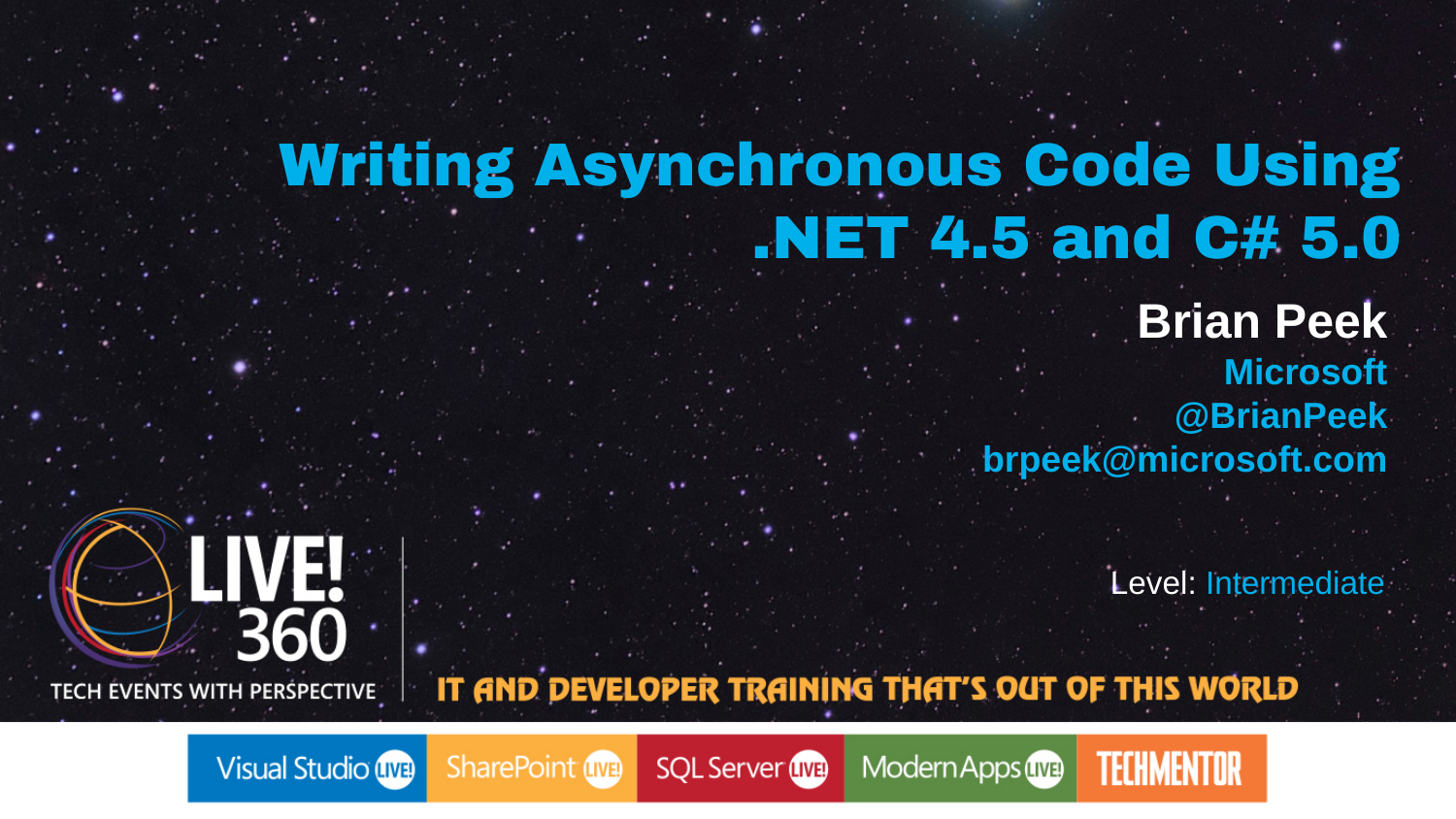

Writing Asynchronous Code Using .NET 4.5 and C# 5.0
Brian Peek
Microsoft
@BrianPeek
brpeek@microsoft.com

Level: Intermediate